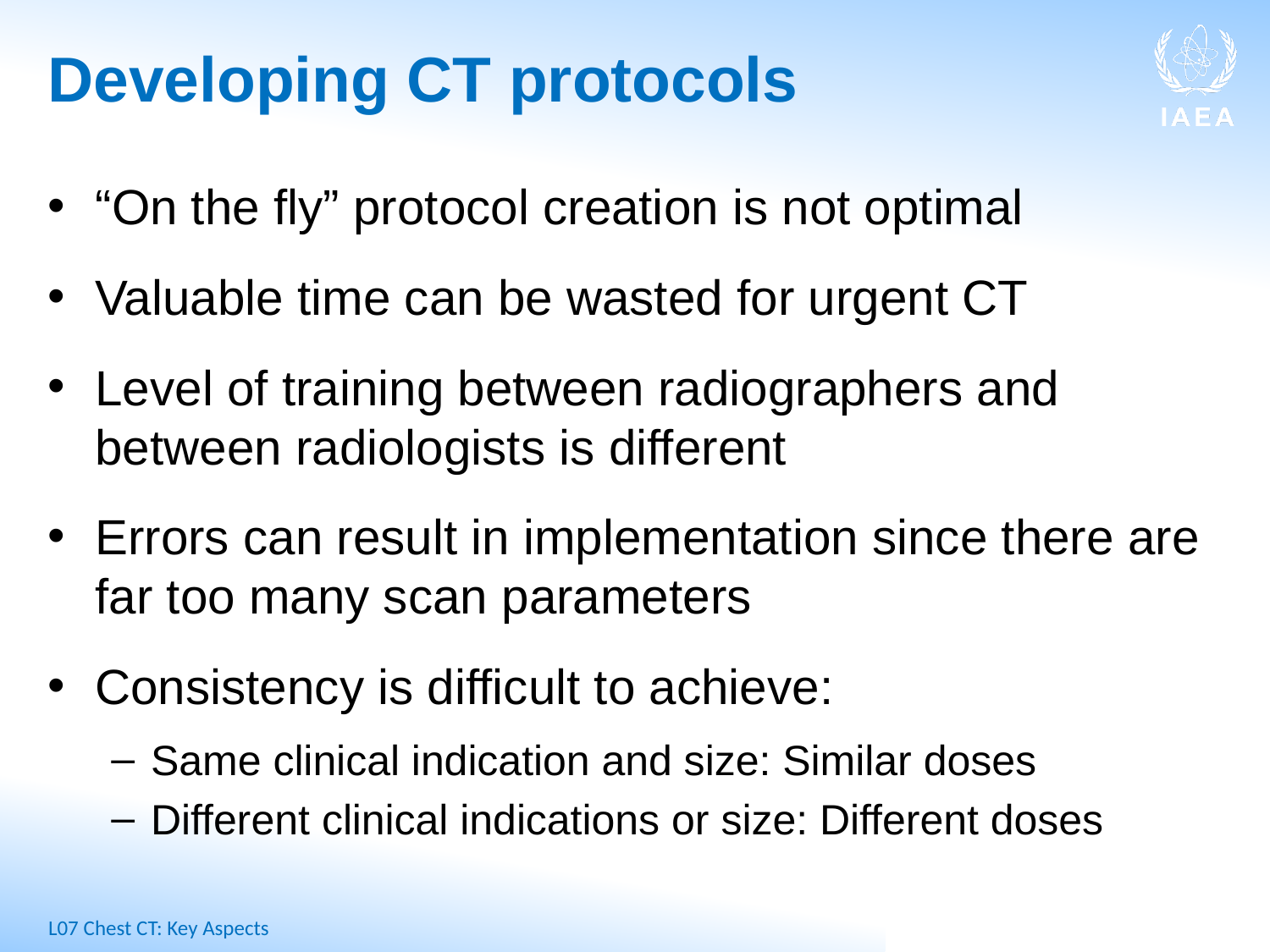

# Developing CT protocols
“On the fly” protocol creation is not optimal
Valuable time can be wasted for urgent CT
Level of training between radiographers and between radiologists is different
Errors can result in implementation since there are far too many scan parameters
Consistency is difficult to achieve:
Same clinical indication and size: Similar doses
Different clinical indications or size: Different doses